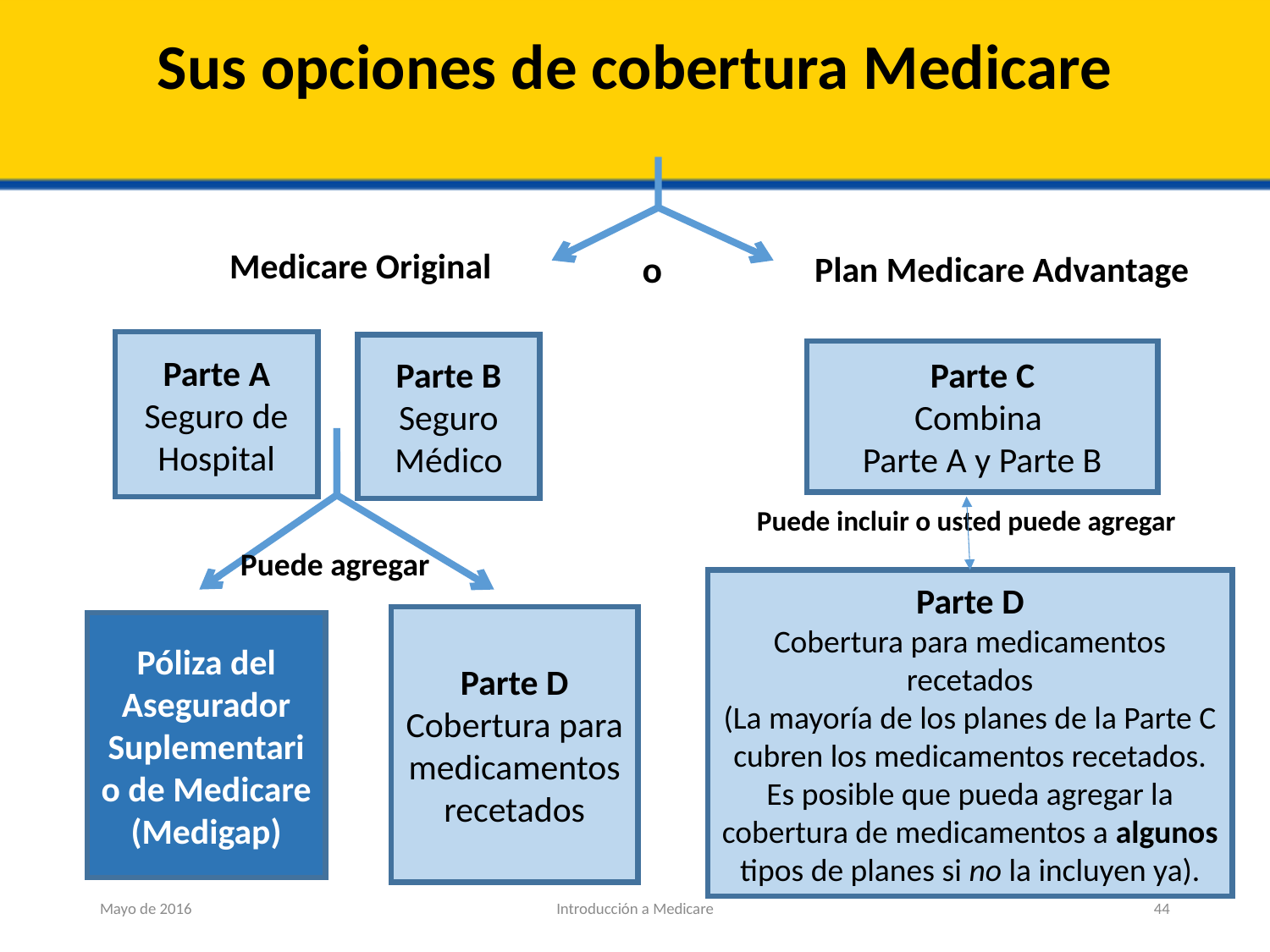

# Sus opciones de cobertura Medicare
Medicare Original
o
 Plan Medicare Advantage
Parte A
Seguro de Hospital
Parte B
Seguro Médico
Parte C
Combina
Parte A y Parte B
Puede incluir o usted puede agregar
Puede agregar
Parte D
Cobertura para medicamentos recetados
(La mayoría de los planes de la Parte C cubren los medicamentos recetados. Es posible que pueda agregar la cobertura de medicamentos a algunos tipos de planes si no la incluyen ya).
Parte D
Cobertura para medicamentos recetados
Póliza del Asegurador Suplementario de Medicare (Medigap)
Mayo de 2016
Introducción a Medicare
44